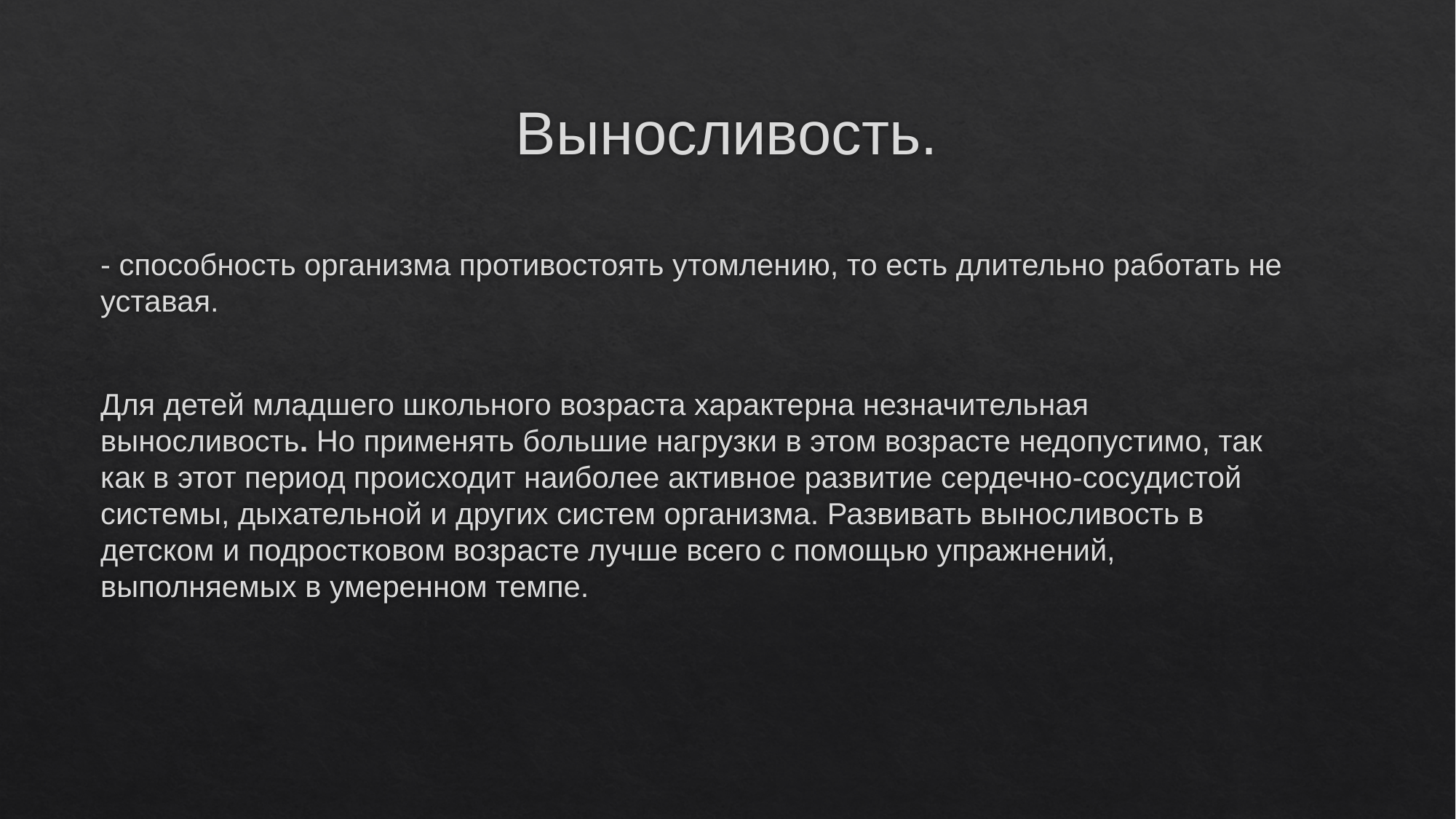

# Выносливость.
- способность организма противостоять утомлению, то есть длительно работать не уставая.

Для детей младшего школьного возраста характерна незначи­тельная выносливость. Но применять большие нагрузки в этом возрасте недопустимо, так как в этот период происходит наиболее активное развитие сердечно-сосудистой системы, дыхательной и других систем организма. Развивать выносливость в детском и подростковом возрасте лучше всего с помощью упражне­ний, выполняемых в умеренном темпе.